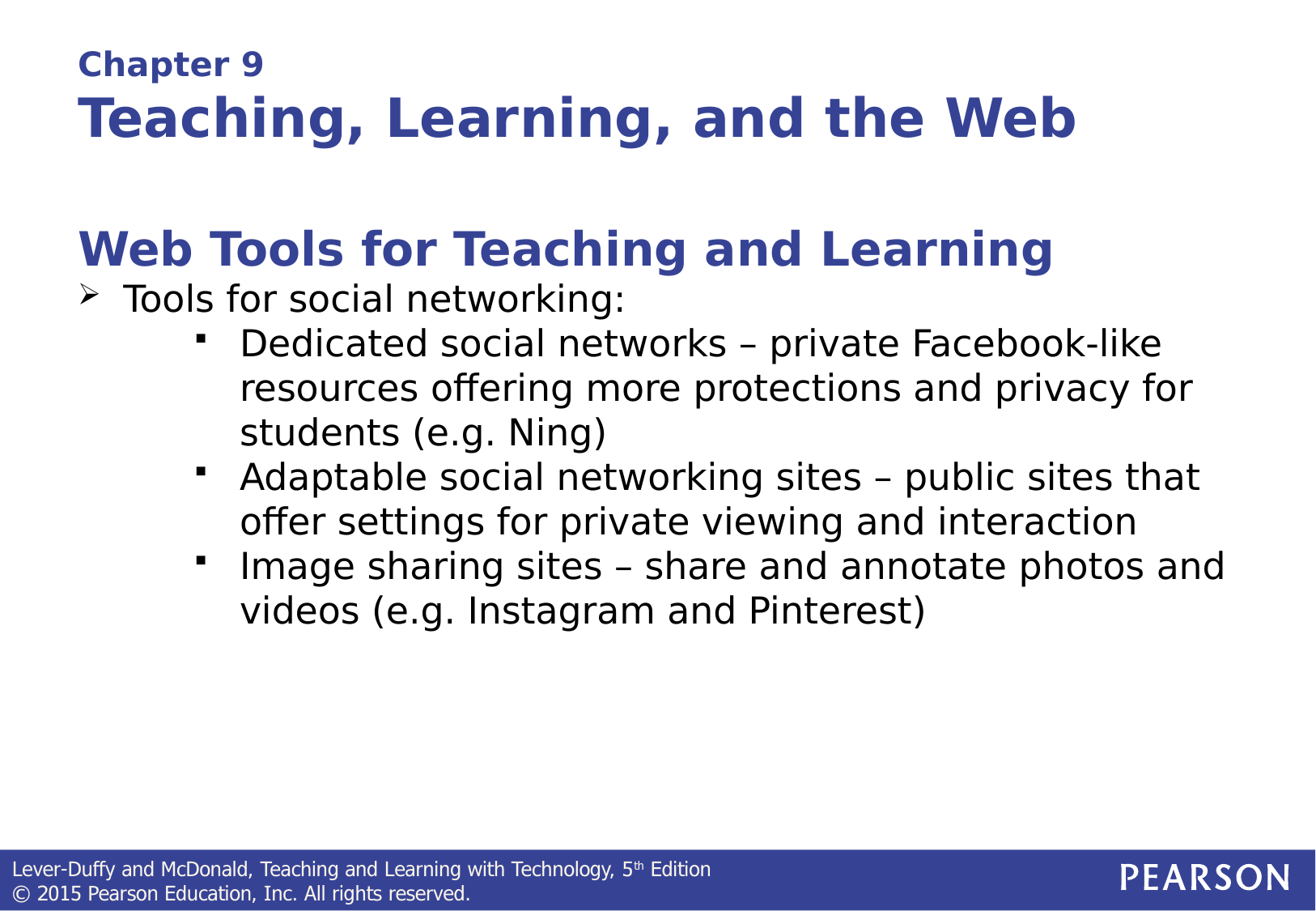

# Chapter 9 Teaching, Learning, and the Web
Web Tools for Teaching and Learning
Tools for social networking:
Dedicated social networks – private Facebook-like resources offering more protections and privacy for students (e.g. Ning)
Adaptable social networking sites – public sites that offer settings for private viewing and interaction
Image sharing sites – share and annotate photos and videos (e.g. Instagram and Pinterest)